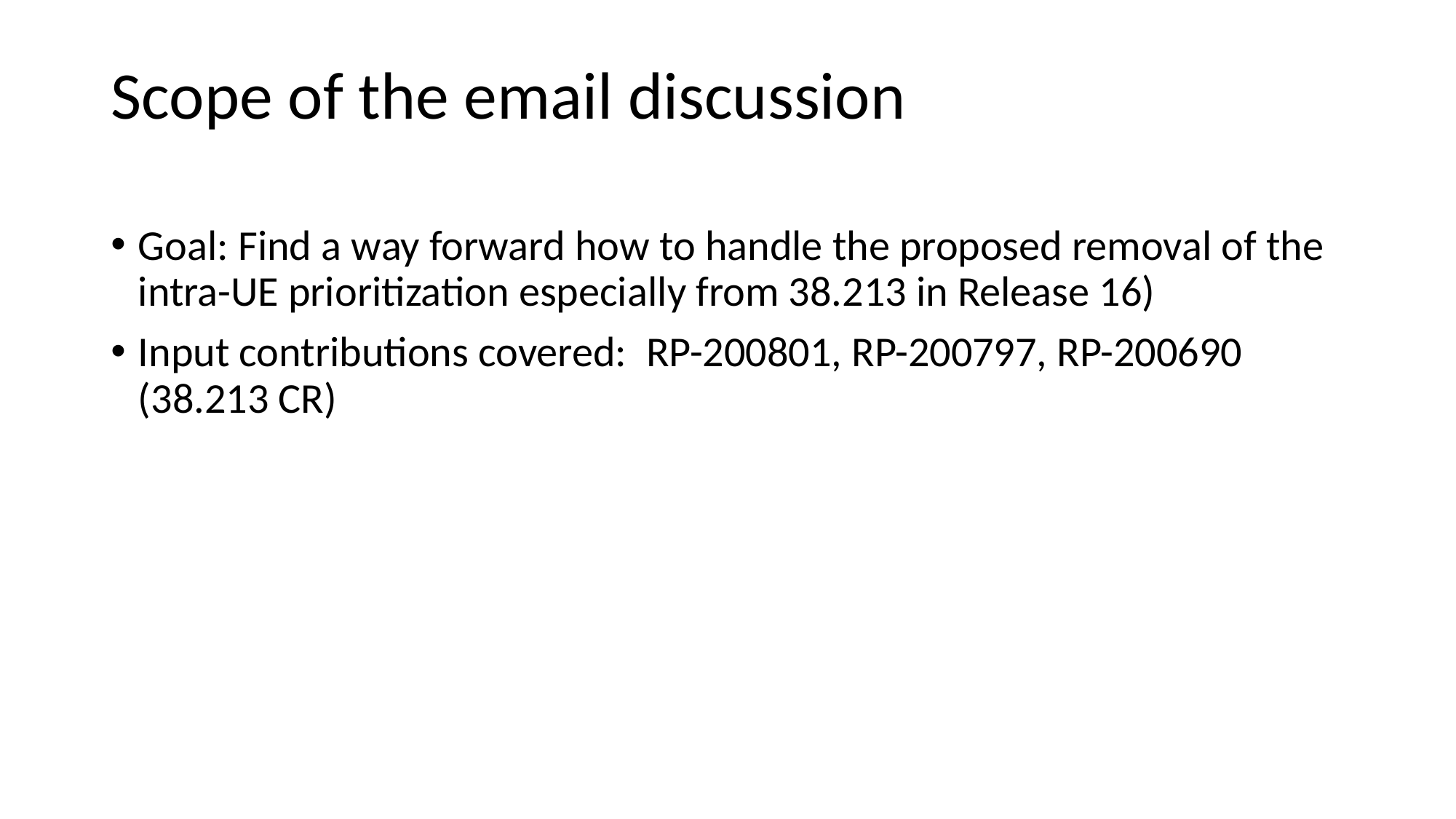

# Scope of the email discussion
Goal: Find a way forward how to handle the proposed removal of the intra-UE prioritization especially from 38.213 in Release 16)
Input contributions covered:  RP-200801, RP-200797, RP-200690 (38.213 CR)